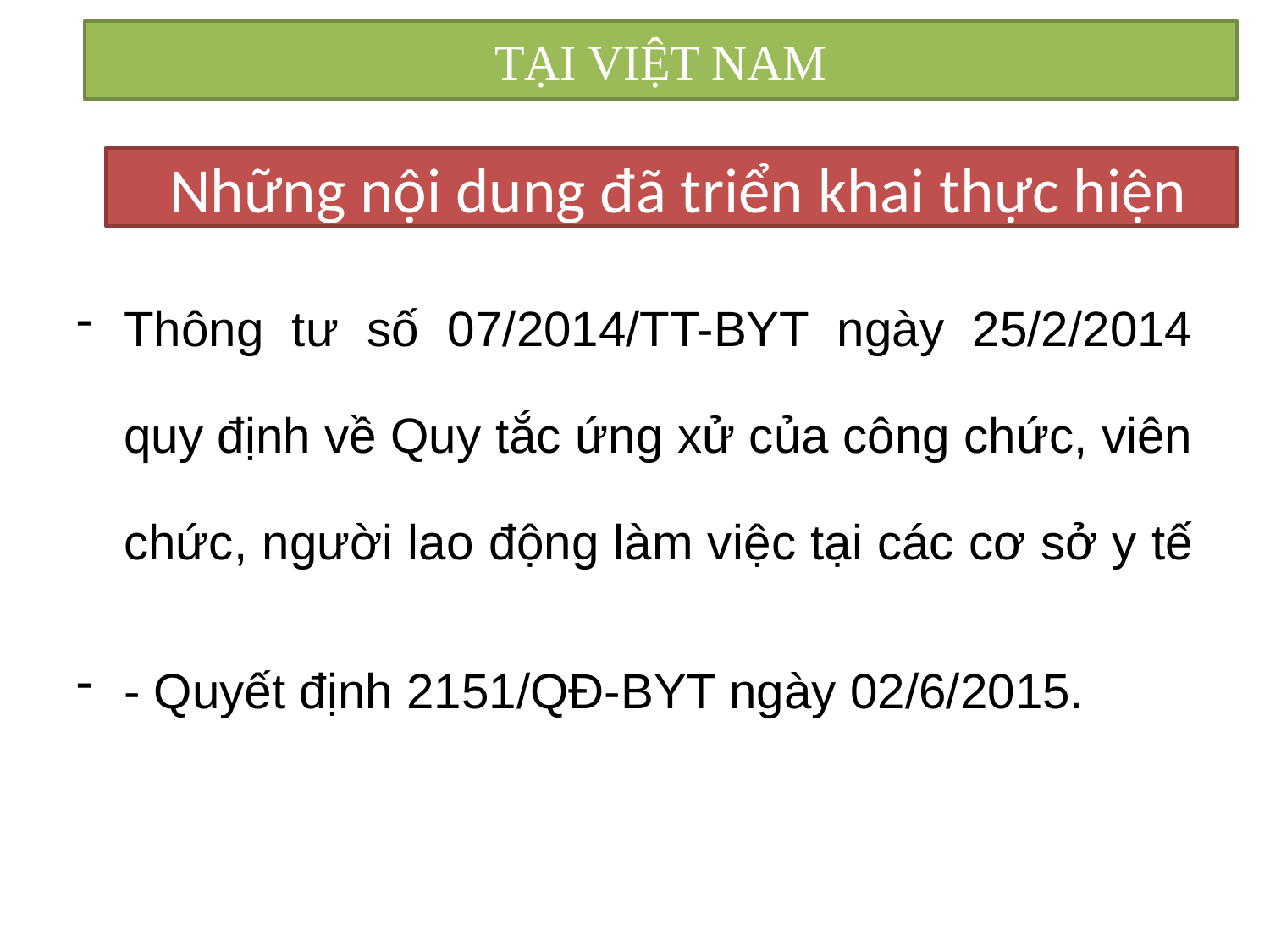

# TẠI VIỆT NAM
 Những nội dung đã triển khai thực hiện
Thông tư số 07/2014/TT-BYT ngày 25/2/2014 quy định về Quy tắc ứng xử của công chức, viên chức, người lao động làm việc tại các cơ sở y tế
- Quyết định 2151/QĐ-BYT ngày 02/6/2015.